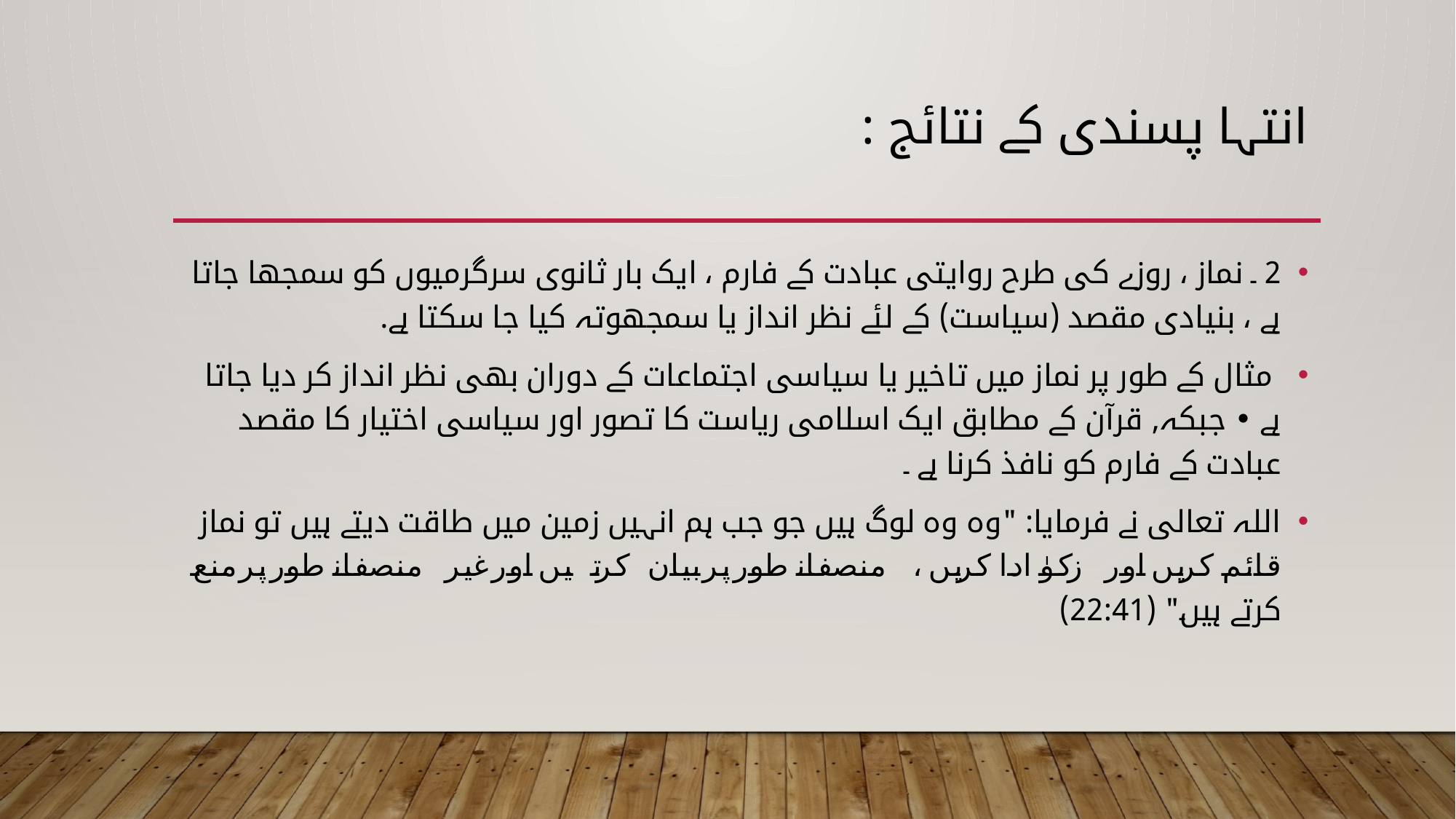

# انتہا پسندی کے نتائج :
2 ۔ نماز ، روزے کی طرح روایتی عبادت کے فارم ، ایک بار ثانوی سرگرمیوں کو سمجھا جاتا ہے ، بنیادی مقصد (سیاست) کے لئے نظر انداز یا سمجھوتہ کیا جا سکتا ہے.
 مثال کے طور پر نماز میں تاخیر یا سیاسی اجتماعات کے دوران بھی نظر انداز کر دیا جاتا ہے • جبکہ, قرآن کے مطابق ایک اسلامی ریاست کا تصور اور سیاسی اختیار کا مقصد عبادت کے فارم کو نافذ کرنا ہے ۔
اللہ تعالی نے فرمایا: "وہ وہ لوگ ہیں جو جب ہم انہیں زمین میں طاقت دیتے ہیں تو نماز قائم کریں اور زکوٰۃ ادا کریں ، منصفانہ طور پر بیان کرتے ہیں اور غیر منصفانہ طور پر منع کرتے ہیں" (22:41)